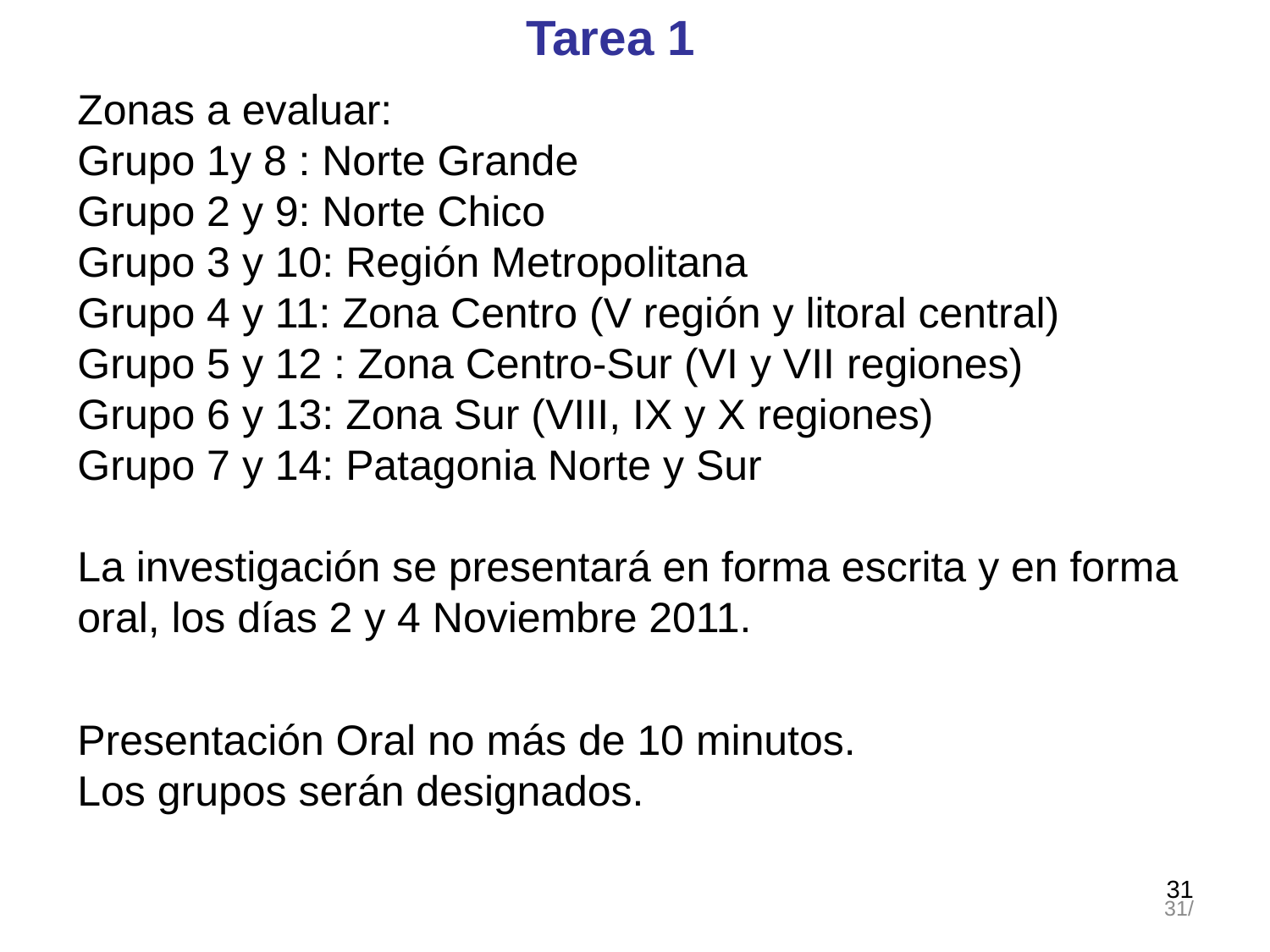

Tarea 1
Zonas a evaluar:
Grupo 1y 8 : Norte Grande
Grupo 2 y 9: Norte Chico
Grupo 3 y 10: Región Metropolitana
Grupo 4 y 11: Zona Centro (V región y litoral central)
Grupo 5 y 12 : Zona Centro-Sur (VI y VII regiones)
Grupo 6 y 13: Zona Sur (VIII, IX y X regiones)
Grupo 7 y 14: Patagonia Norte y Sur
La investigación se presentará en forma escrita y en forma oral, los días 2 y 4 Noviembre 2011.
Presentación Oral no más de 10 minutos.
Los grupos serán designados.
31
31/